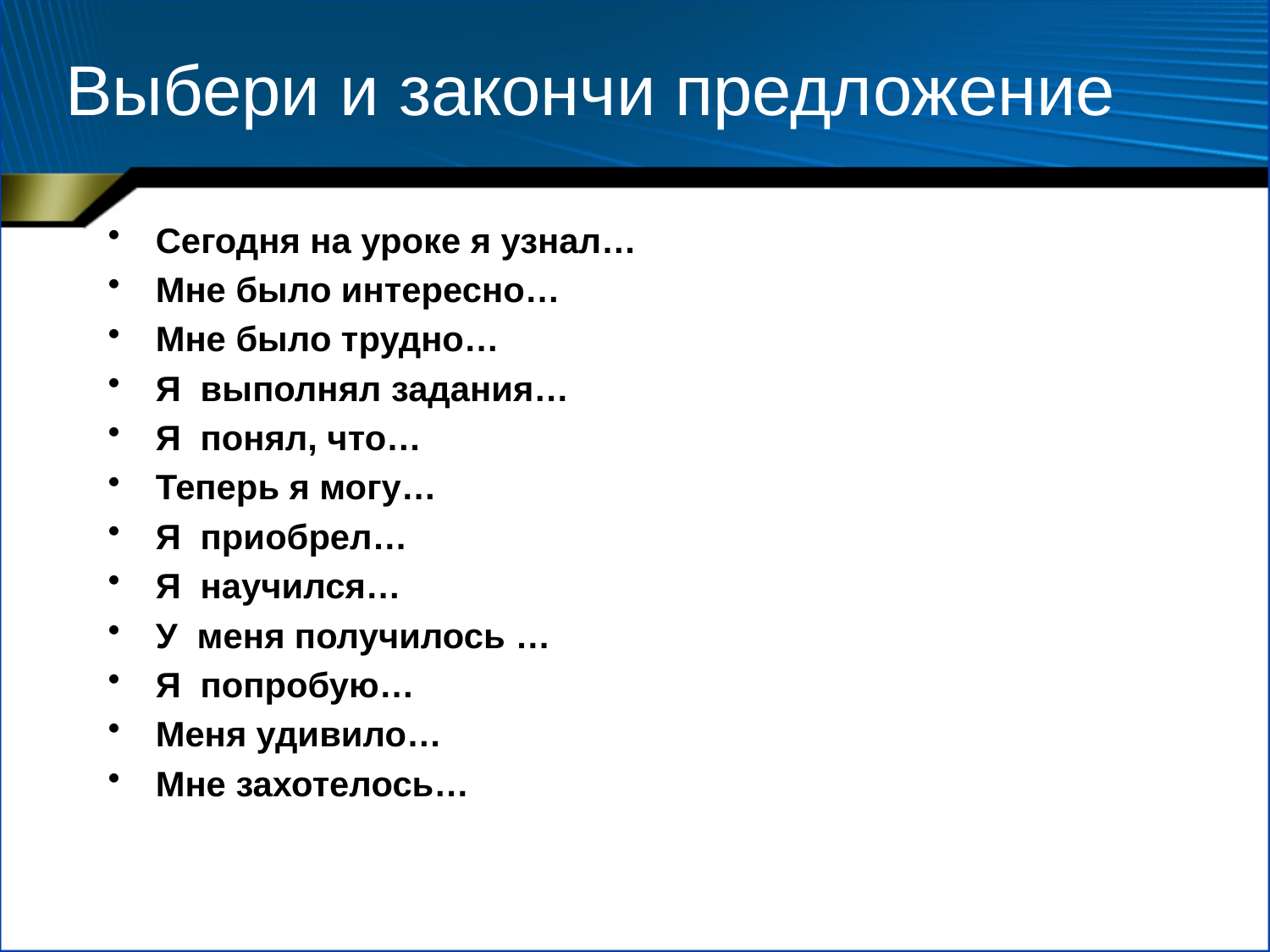

# Выбери и закончи предложение
Сегодня на уроке я узнал…
Мне было интересно…
Мне было трудно…
Я  выполнял задания…
Я  понял, что…
Теперь я могу…
Я  приобрел…
Я  научился…
У  меня получилось …
Я  попробую…
Меня удивило…
Мне захотелось…